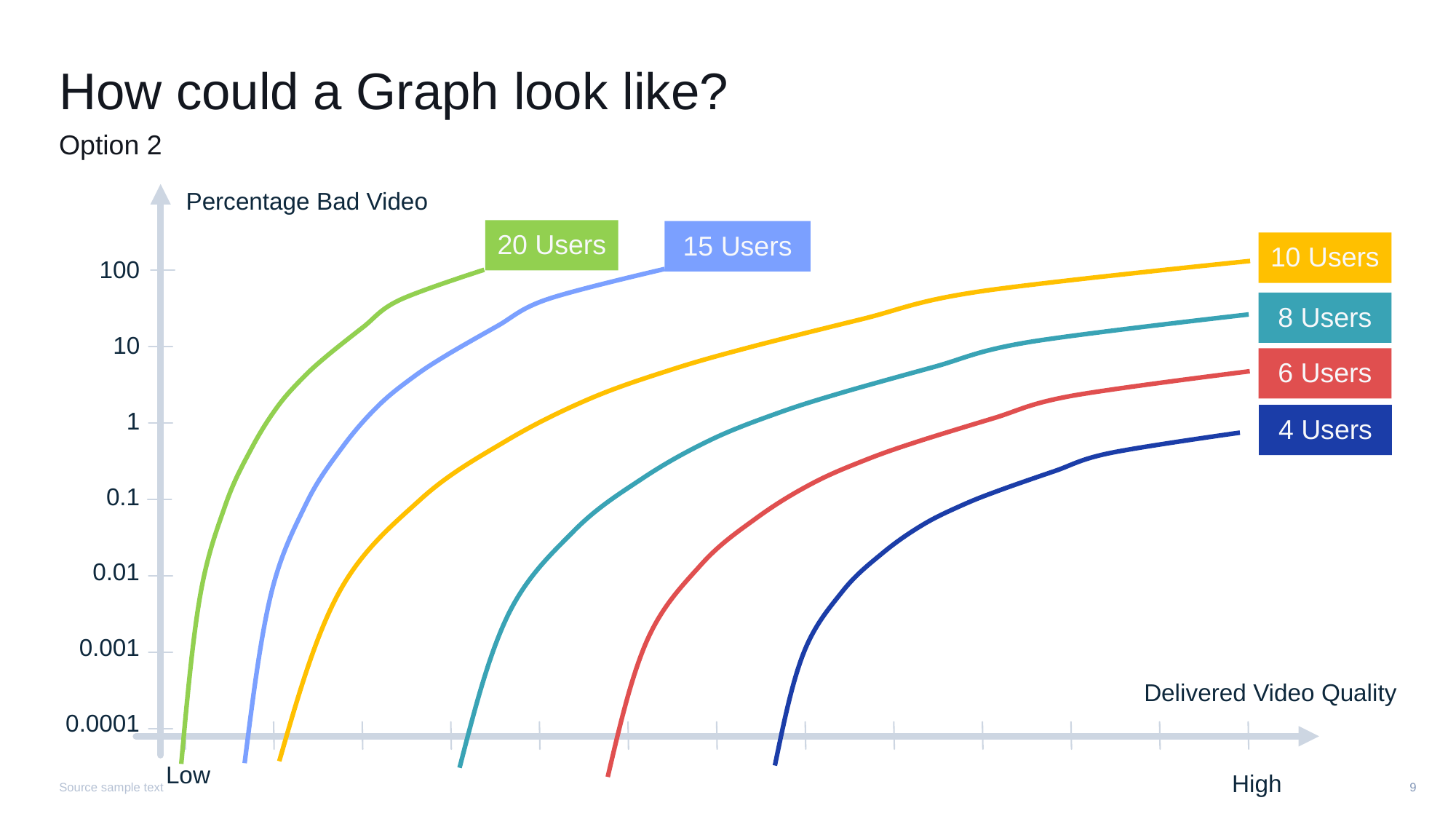

# How could a Graph look like?
Option 2
Percentage Bad Video
20 Users
15 Users
10 Users
100

8 Users

10
6 Users

4 Users
1

0.1
0.01
0.001
Delivered Video Quality
0.0001
Low
High
Source sample text